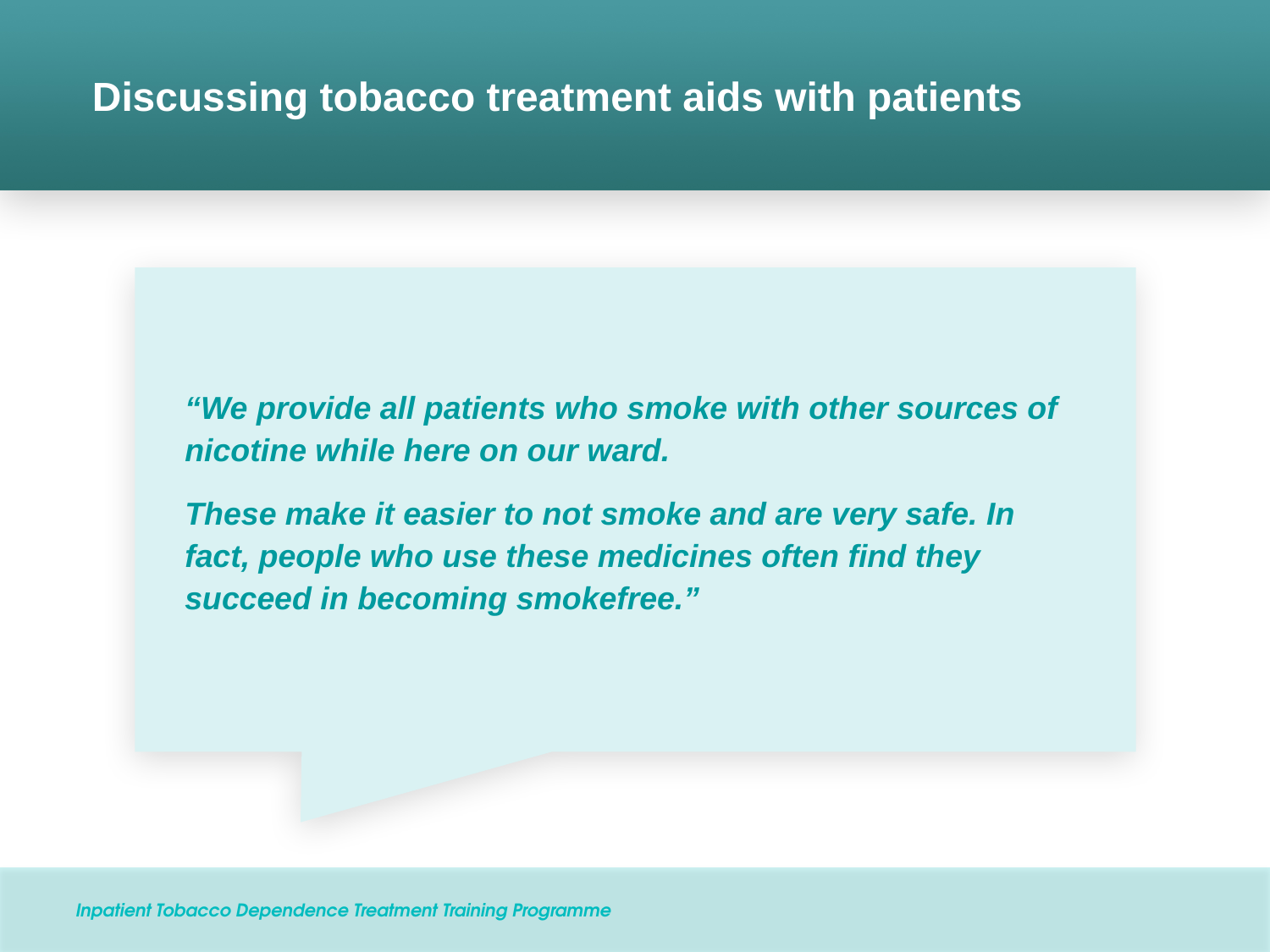

# Discussing tobacco treatment aids with patients
“We provide all patients who smoke with other sources of nicotine while here on our ward.
These make it easier to not smoke and are very safe. In fact, people who use these medicines often find they succeed in becoming smokefree.”
Inpatient Tobacco Dependence Treatment Training Programme